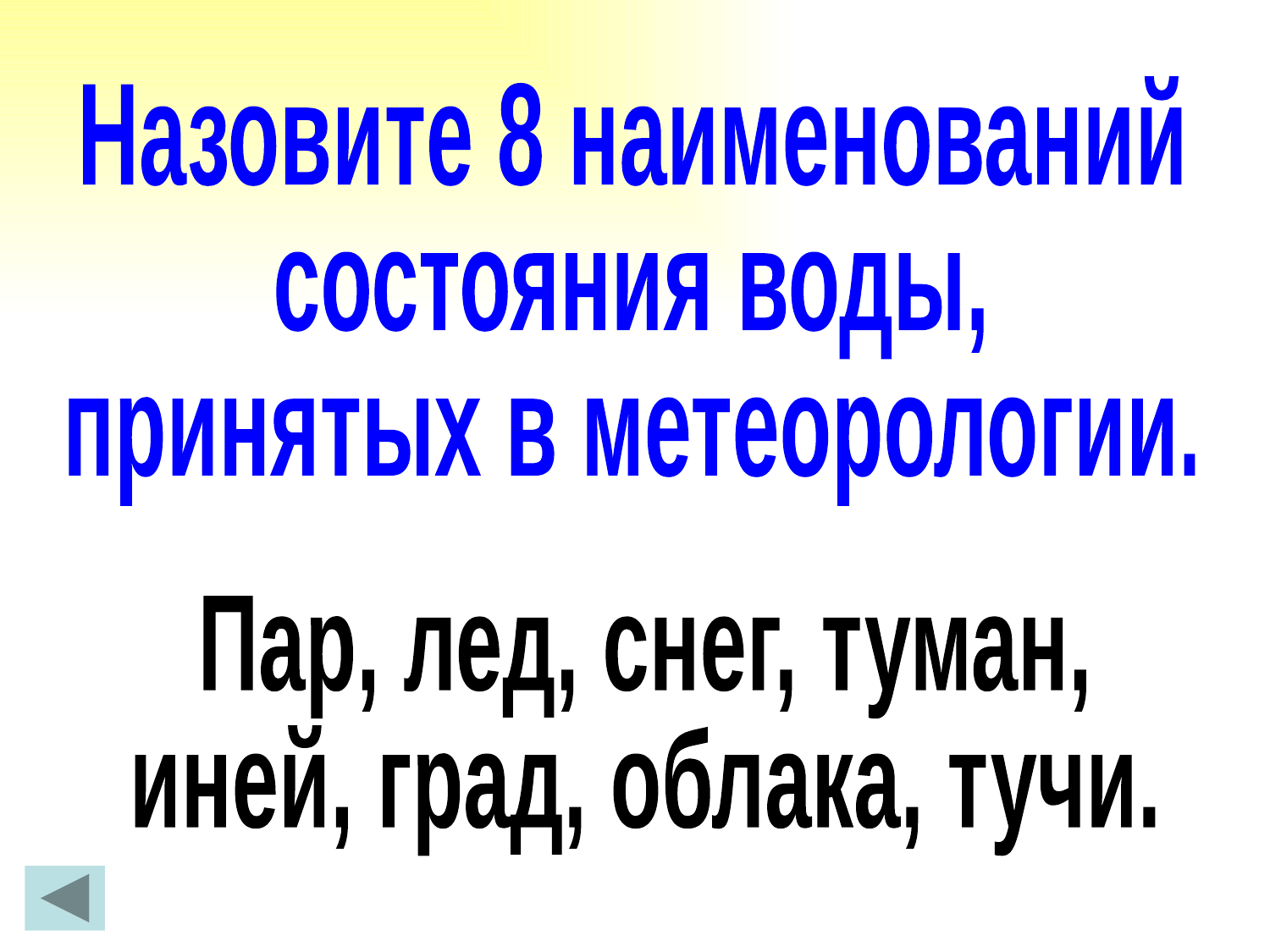

Назовите 8 наименований
состояния воды,
принятых в метеорологии.
Пар, лед, снег, туман,
иней, град, облака, тучи.